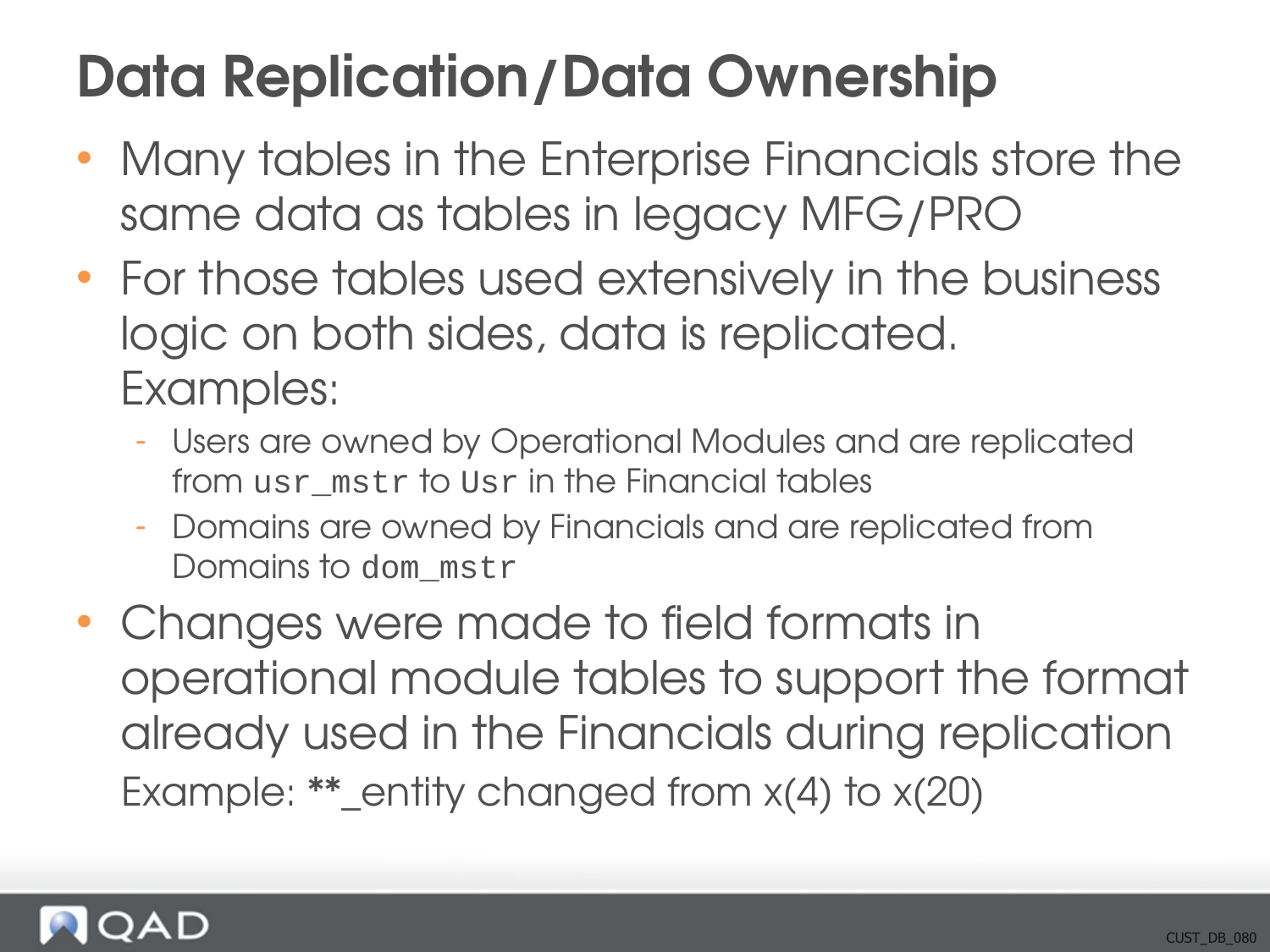

# Data Replication/Data Ownership
Many tables in the Enterprise Financials store the same data as tables in legacy MFG/PRO
For those tables used extensively in the business logic on both sides, data is replicated. Examples:
Users are owned by Operational Modules and are replicated from usr_mstr to Usr in the Financial tables
Domains are owned by Financials and are replicated from Domains to dom_mstr
Changes were made to field formats in operational module tables to support the format already used in the Financials during replication
Example: **_entity changed from x(4) to x(20)
CUST_DB_080